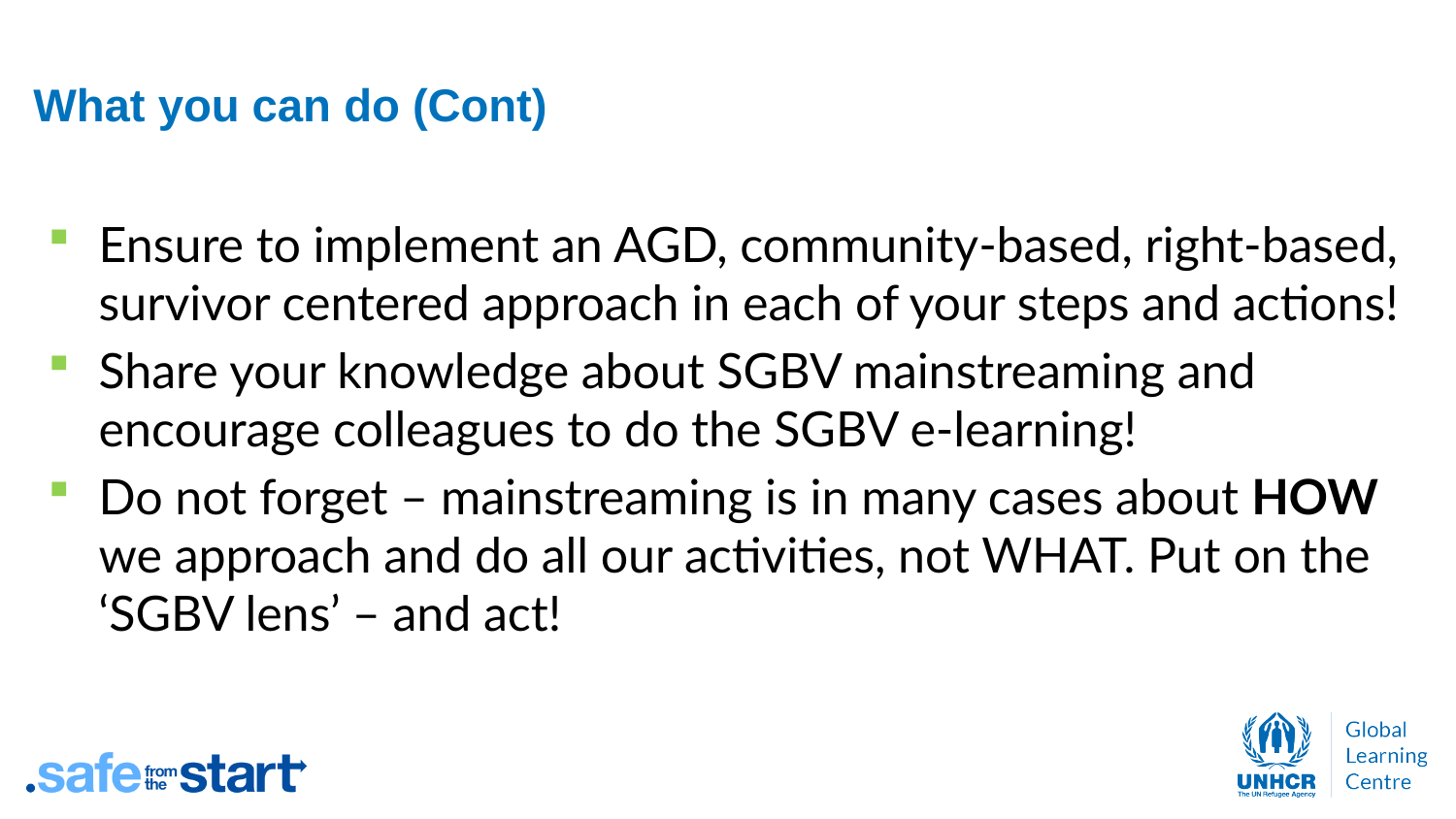

# What you can do (Cont)
Ensure to implement an AGD, community-based, right-based, survivor centered approach in each of your steps and actions!
Share your knowledge about SGBV mainstreaming and encourage colleagues to do the SGBV e-learning!
Do not forget – mainstreaming is in many cases about HOW we approach and do all our activities, not WHAT. Put on the ‘SGBV lens’ – and act!